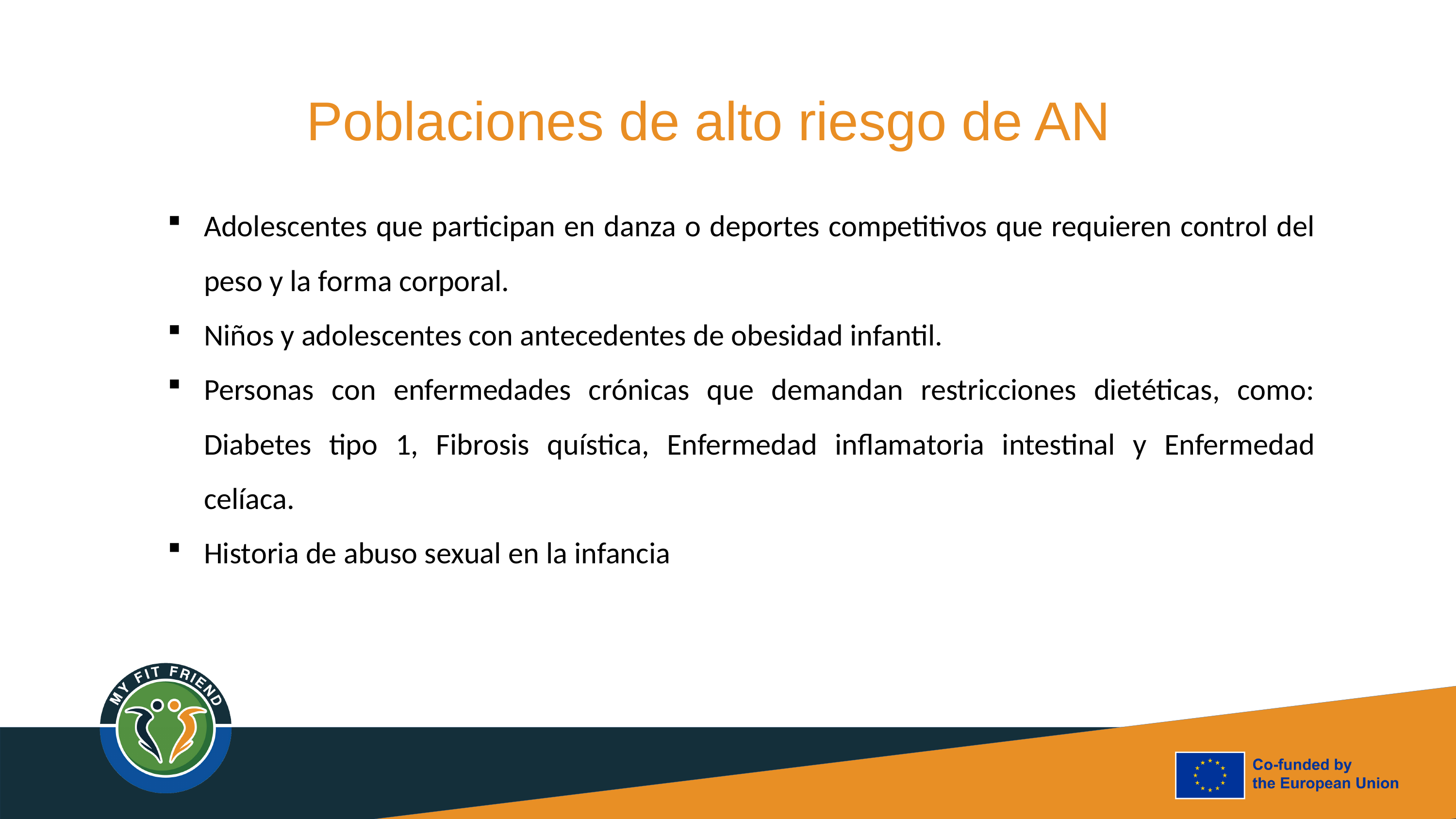

Poblaciones de alto riesgo de AN

Adolescentes que participan en danza o deportes competitivos que requieren control del peso y la forma corporal.
Niños y adolescentes con antecedentes de obesidad infantil.
Personas con enfermedades crónicas que demandan restricciones dietéticas, como: Diabetes tipo 1, Fibrosis quística, Enfermedad inflamatoria intestinal y Enfermedad celíaca.
Historia de abuso sexual en la infancia